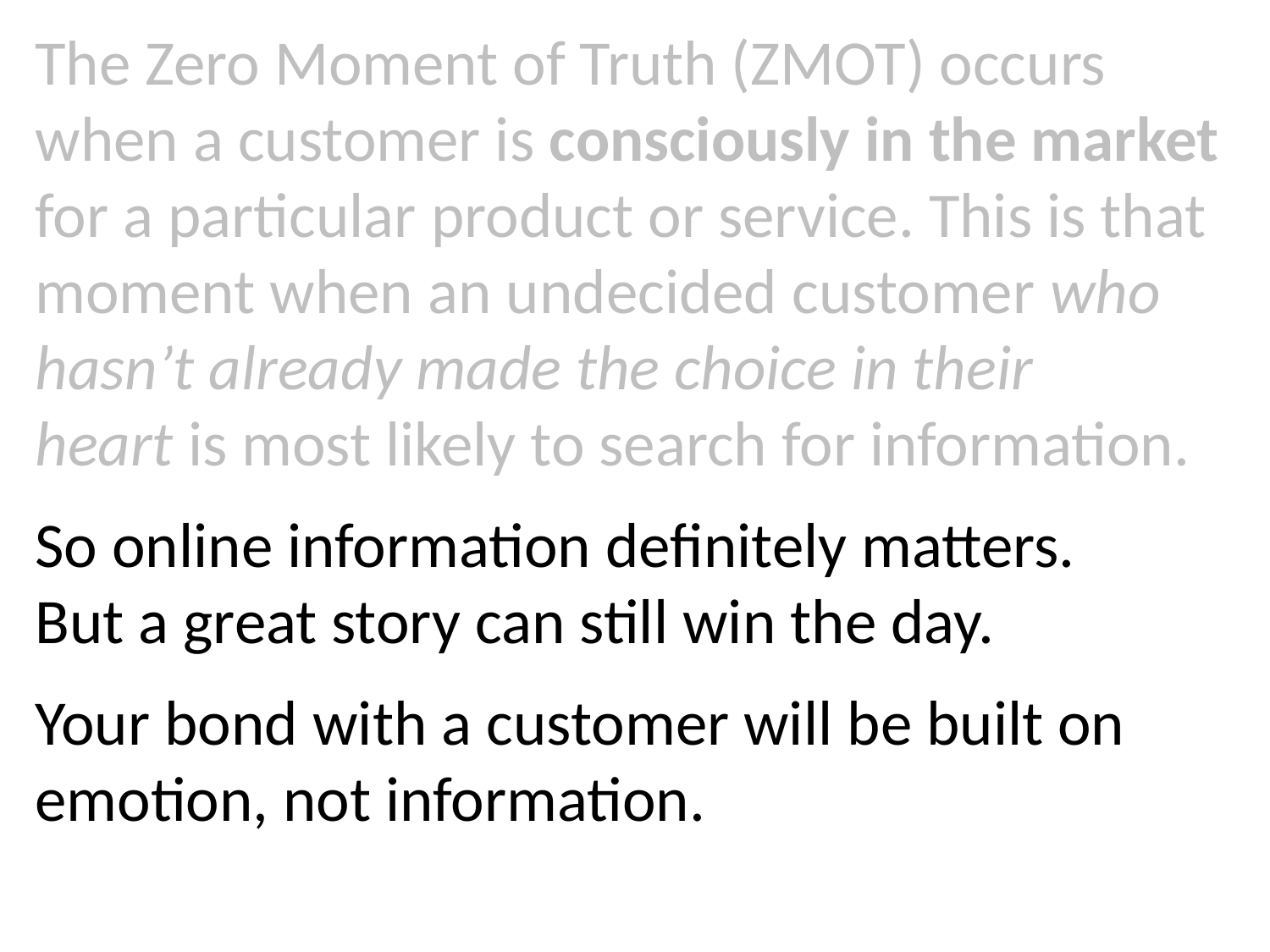

The Zero Moment of Truth (ZMOT) occurs when a customer is consciously in the market for a particular product or service. This is that moment when an undecided customer who hasn’t already made the choice in their heart is most likely to search for information.

So online information definitely matters.
But a great story can still win the day.

Your bond with a customer will be built on emotion, not information.